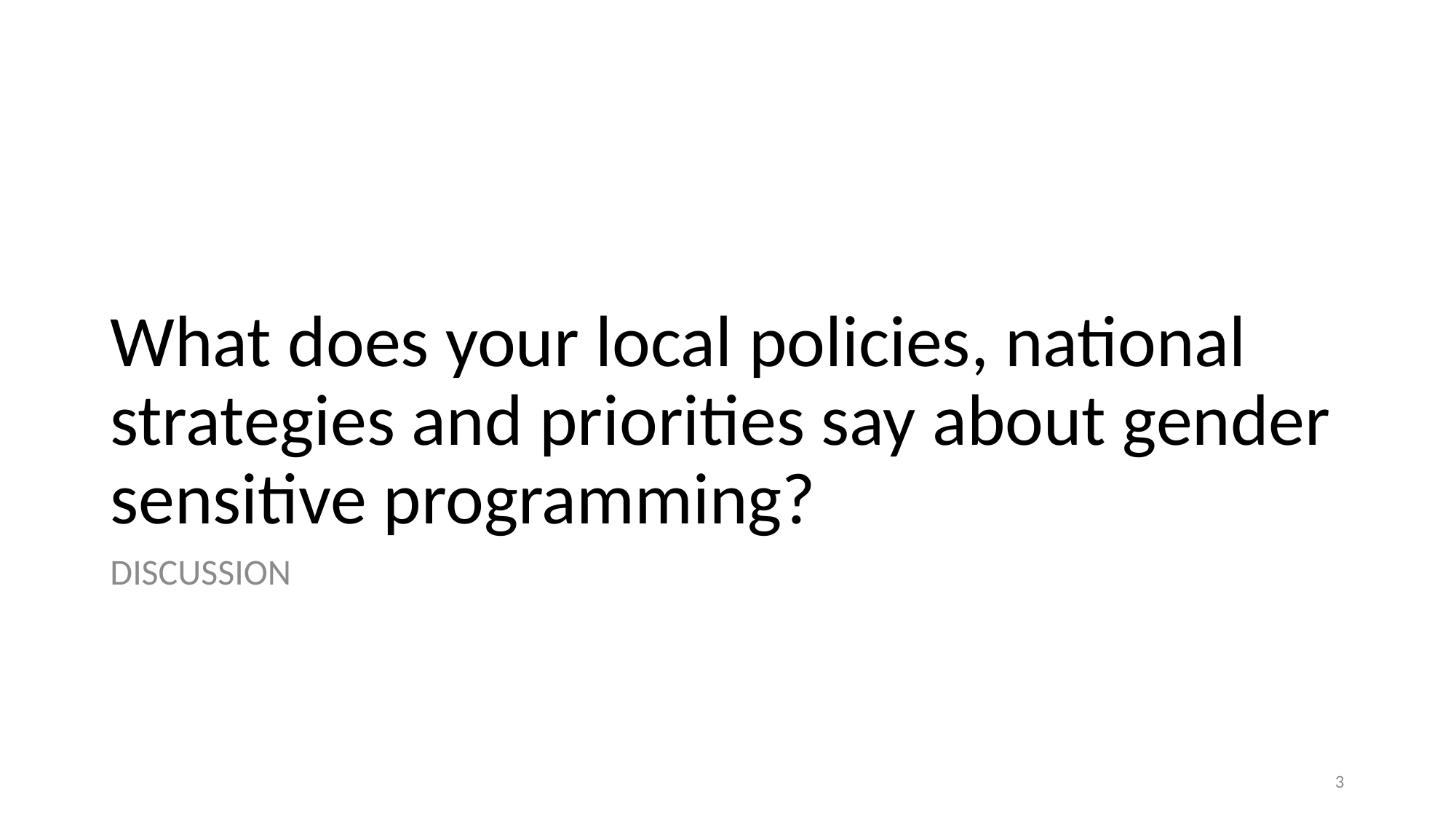

# What does your local policies, national strategies and priorities say about gender sensitive programming?
DISCUSSION
3